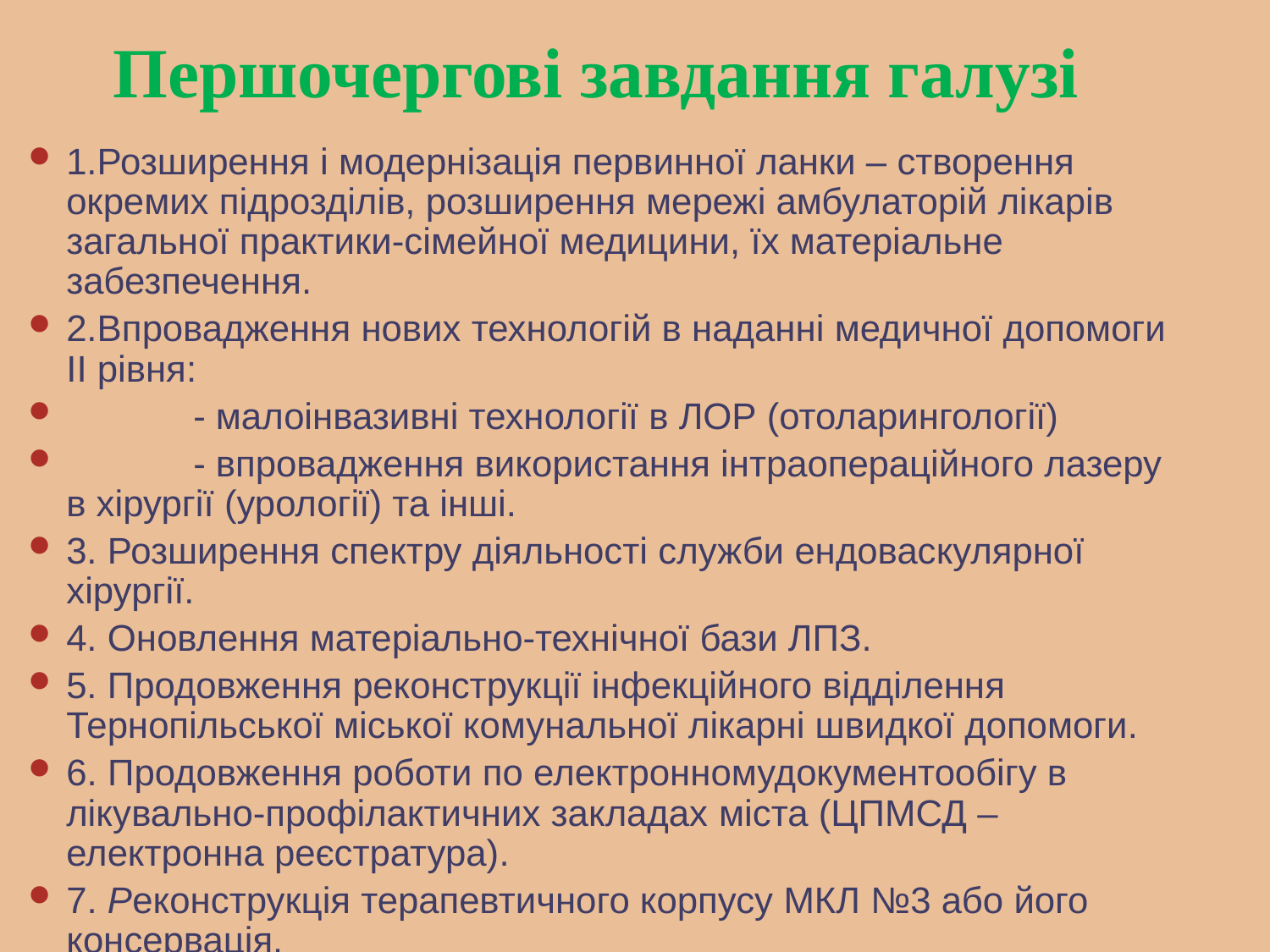

# Першочергові завдання галузі
1.Розширення і модернізація первинної ланки – створення окремих підрозділів, розширення мережі амбулаторій лікарів загальної практики-сімейної медицини, їх матеріальне забезпечення.
2.Впровадження нових технологій в наданні медичної допомоги ІІ рівня:
	- малоінвазивні технології в ЛОР (отоларингології)
	- впровадження використання інтраопераційного лазеру в хірургії (урології) та інші.
3. Розширення спектру діяльності служби ендоваскулярної хірургії.
4. Оновлення матеріально-технічної бази ЛПЗ.
5. Продовження реконструкції інфекційного відділення Тернопільської міської комунальної лікарні швидкої допомоги.
6. Продовження роботи по електронномудокументообігу в лікувально-профілактичних закладах міста (ЦПМСД – електронна реєстратура).
7. Реконструкція терапевтичного корпусу МКЛ №3 або його консервація.
8. Створення перинатального центру ІІ рівня.